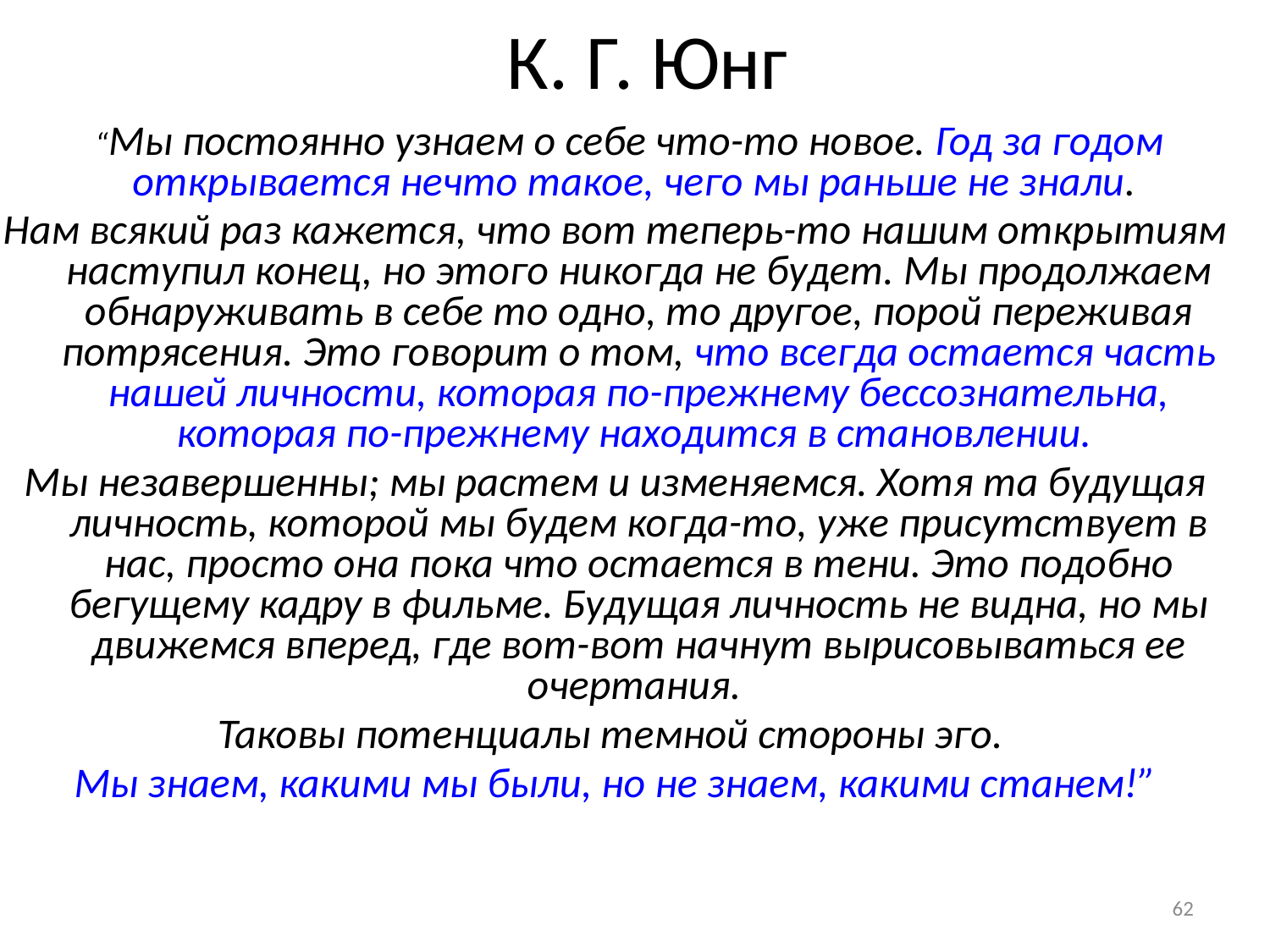

# К. Г. Юнг
    “Мы постоянно узнаем о себе что-то новое. Год за годом открывается нечто такое, чего мы раньше не знали.
Нам всякий раз кажется, что вот теперь-то нашим открытиям наступил конец, но этого никогда не будет. Мы продолжаем обнаруживать в себе то одно, то другое, порой переживая потрясения. Это говорит о том, что всегда остается часть нашей личности, которая по-прежнему бессознательна, которая по-прежнему находится в становлении.
Мы незавершенны; мы растем и изменяемся. Хотя та будущая личность, которой мы будем когда-то, уже присутствует в нас, просто она пока что остается в тени. Это подобно бегущему кадру в фильме. Будущая личность не видна, но мы движемся вперед, где вот-вот начнут вырисовываться ее очертания.
Таковы потенциалы темной стороны эго.
Мы знаем, какими мы были, но не знаем, какими станем!”
62